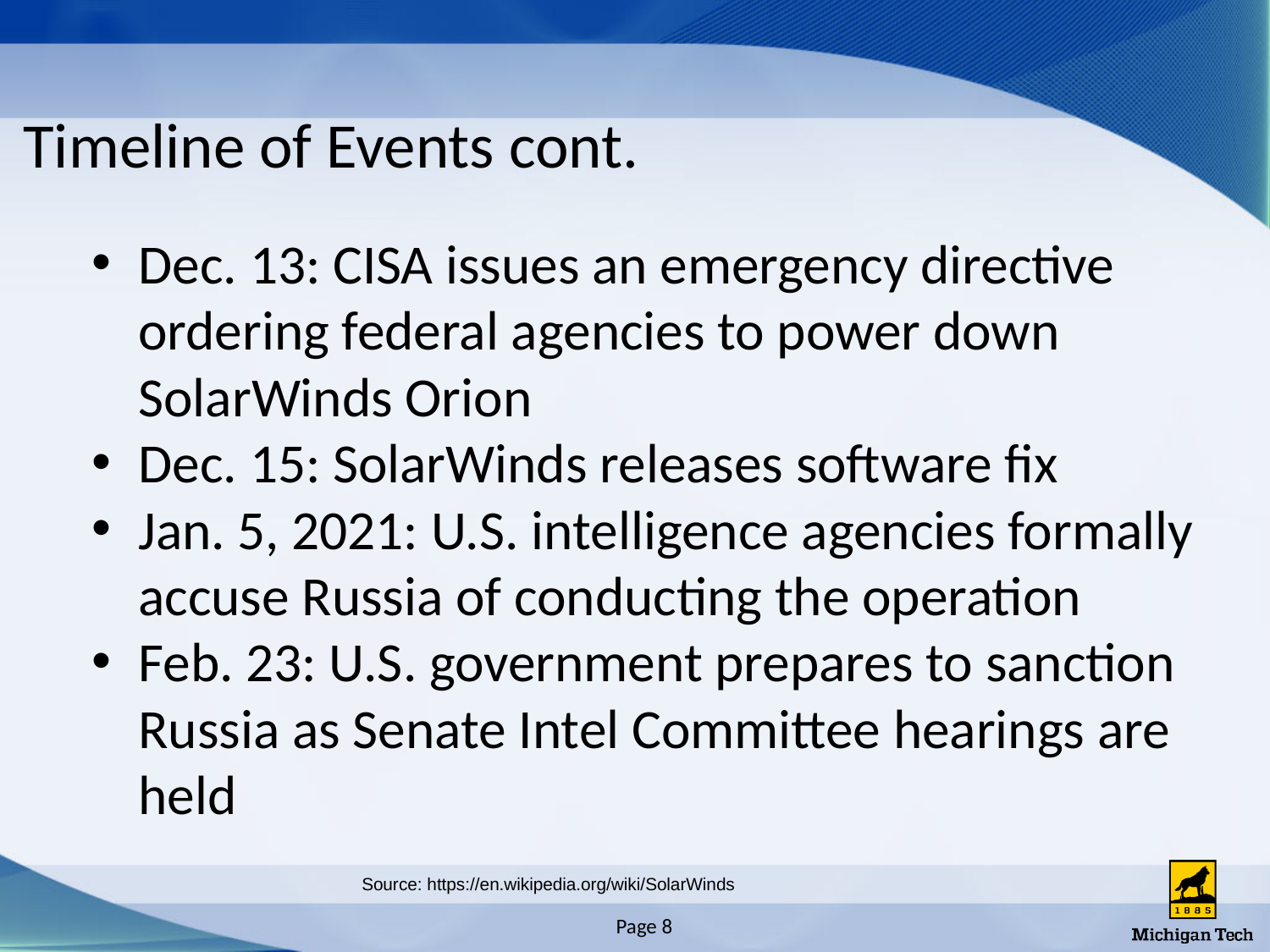

# Timeline of Events cont.
Dec. 13: CISA issues an emergency directive ordering federal agencies to power down SolarWinds Orion
Dec. 15: SolarWinds releases software fix
Jan. 5, 2021: U.S. intelligence agencies formally accuse Russia of conducting the operation
Feb. 23: U.S. government prepares to sanction Russia as Senate Intel Committee hearings are held
Source: https://en.wikipedia.org/wiki/SolarWinds